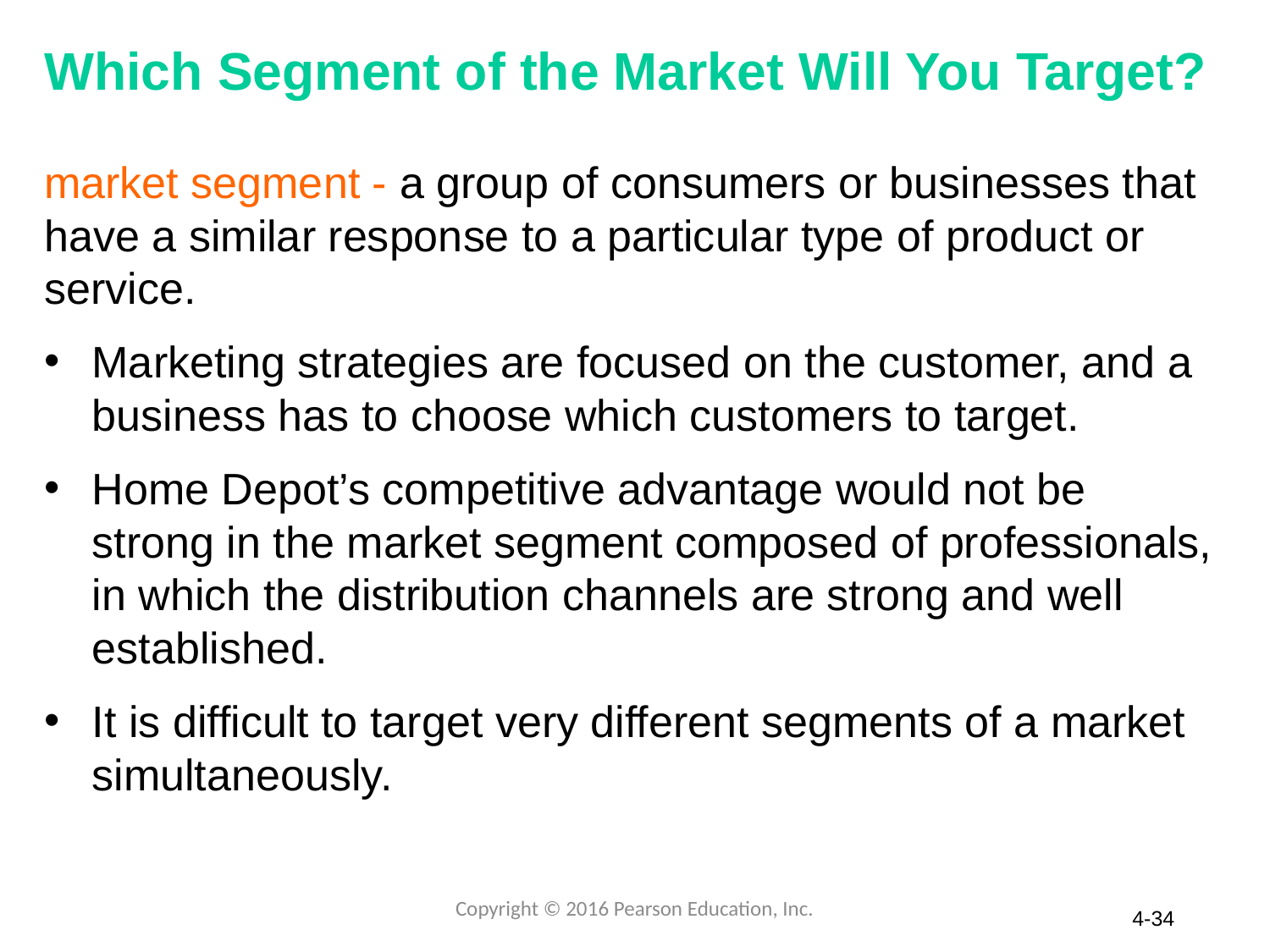

# Which Segment of the Market Will You Target?
market segment - a group of consumers or businesses that have a similar response to a particular type of product or service.

Marketing strategies are focused on the customer, and a business has to choose which customers to target.

Home Depot’s competitive advantage would not be  strong in the market segment composed of professionals, in which the distribution channels are strong and well established.

It is difficult to target very different segments of a market simultaneously.
Copyright © 2016 Pearson Education, Inc.